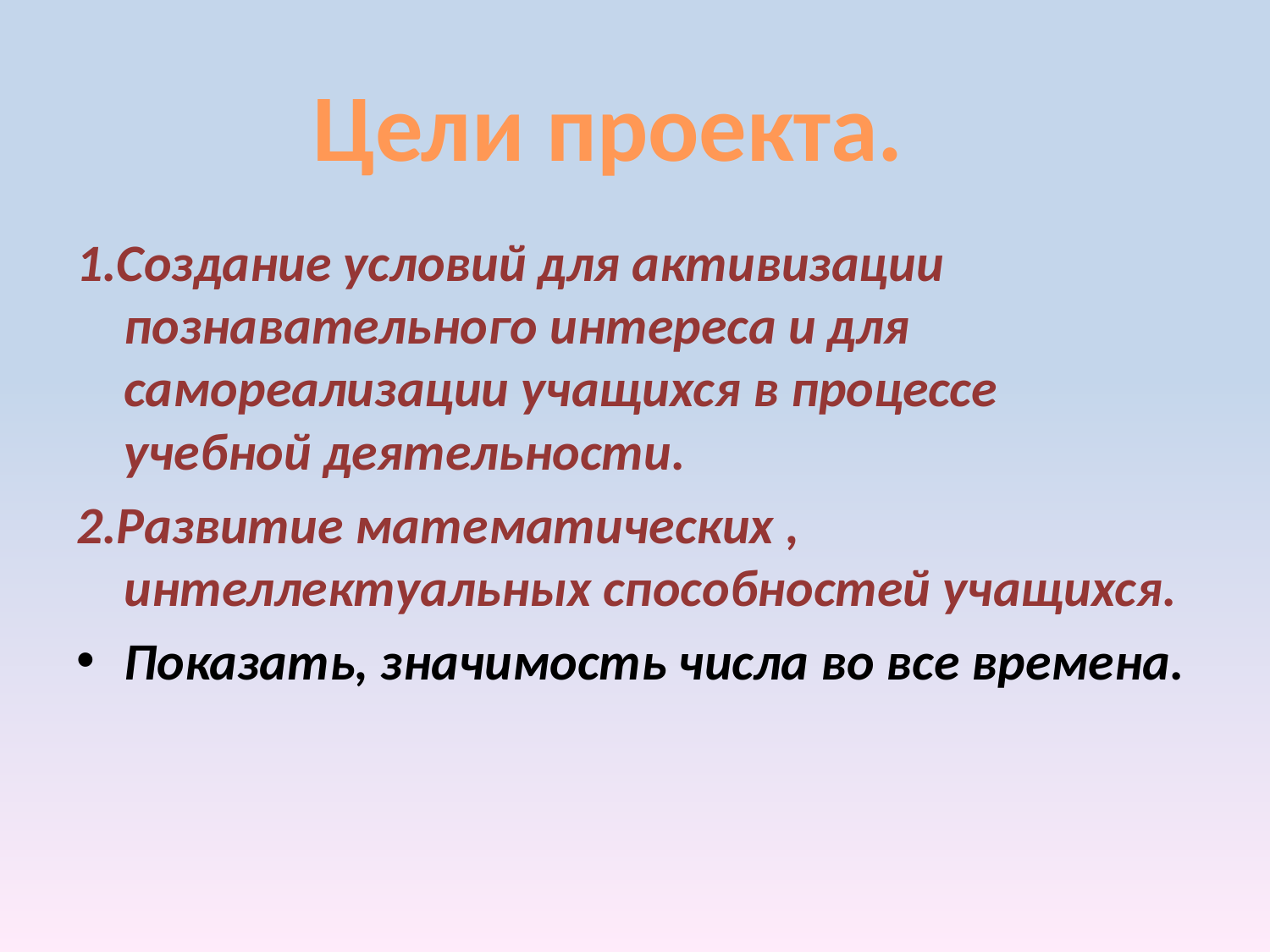

Цели проекта.
1.Создание условий для активизации познавательного интереса и для самореализации учащихся в процессе учебной деятельности.
2.Развитие математических , интеллектуальных способностей учащихся.
Показать, значимость числа во все времена.